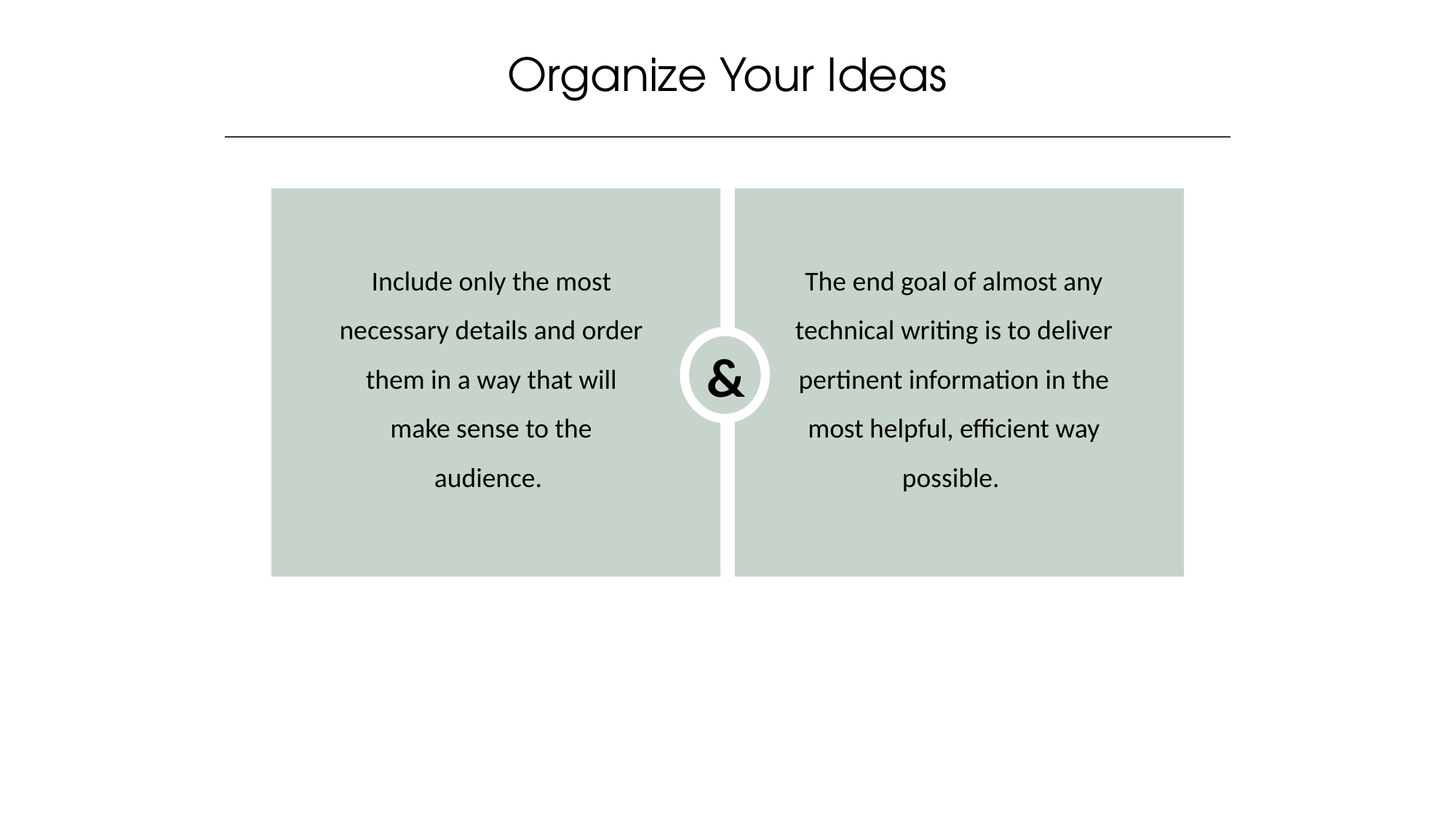

Organize Your Ideas

&
Include only the most necessary details and order them in a way that will make sense to the audience.
The end goal of almost any technical writing is to deliver pertinent information in the most helpful, efficient way possible.
HAWKES LEARNING